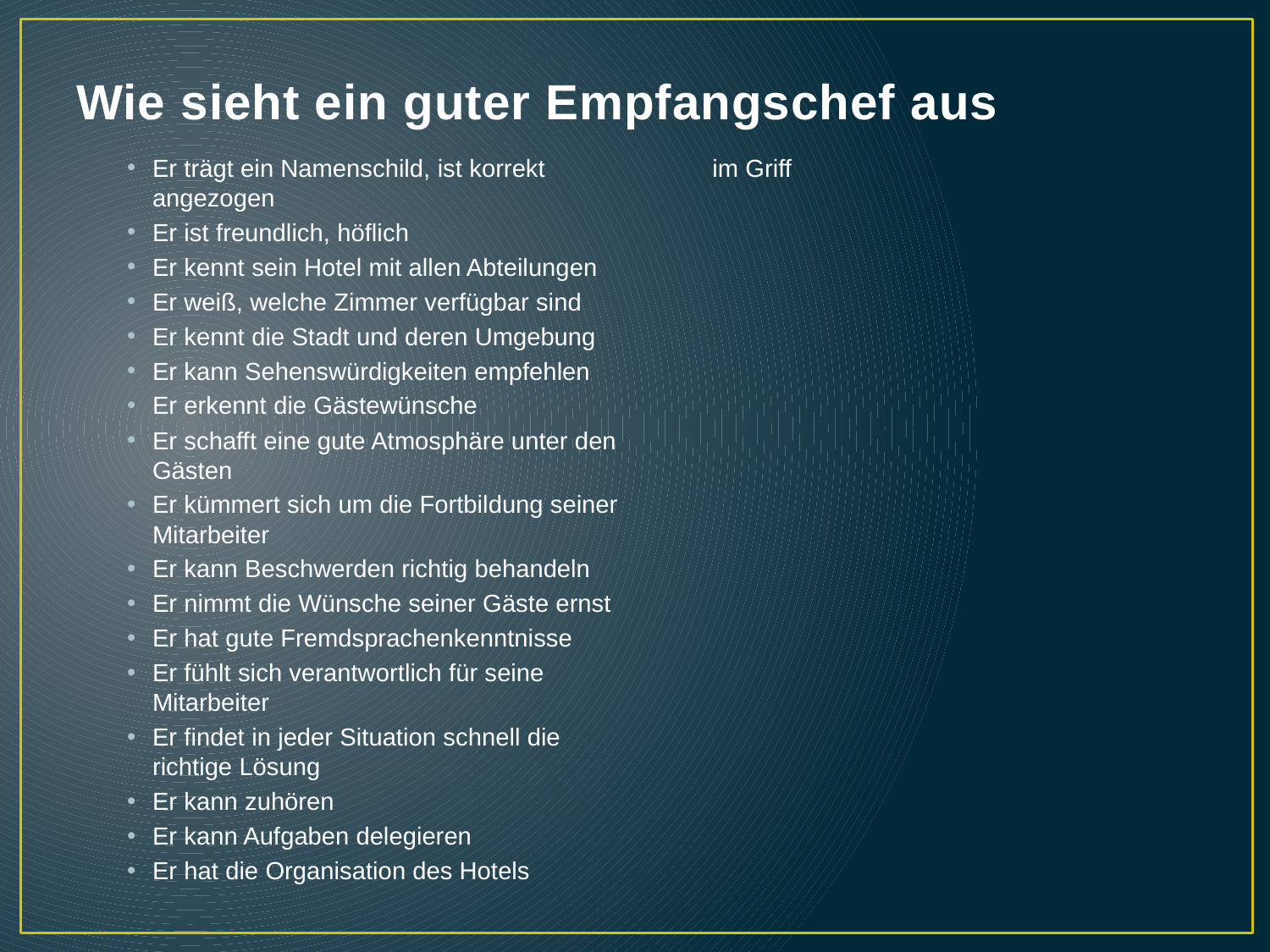

# Wie sieht ein guter Empfangschef aus
Er trägt ein Namenschild, ist korrekt angezogen
Er ist freundlich, höflich
Er kennt sein Hotel mit allen Abteilungen
Er weiß, welche Zimmer verfügbar sind
Er kennt die Stadt und deren Umgebung
Er kann Sehenswürdigkeiten empfehlen
Er erkennt die Gästewünsche
Er schafft eine gute Atmosphäre unter den Gästen
Er kümmert sich um die Fortbildung seiner Mitarbeiter
Er kann Beschwerden richtig behandeln
Er nimmt die Wünsche seiner Gäste ernst
Er hat gute Fremdsprachenkenntnisse
Er fühlt sich verantwortlich für seine Mitarbeiter
Er findet in jeder Situation schnell die richtige Lösung
Er kann zuhören
Er kann Aufgaben delegieren
Er hat die Organisation des Hotels
  im Griff